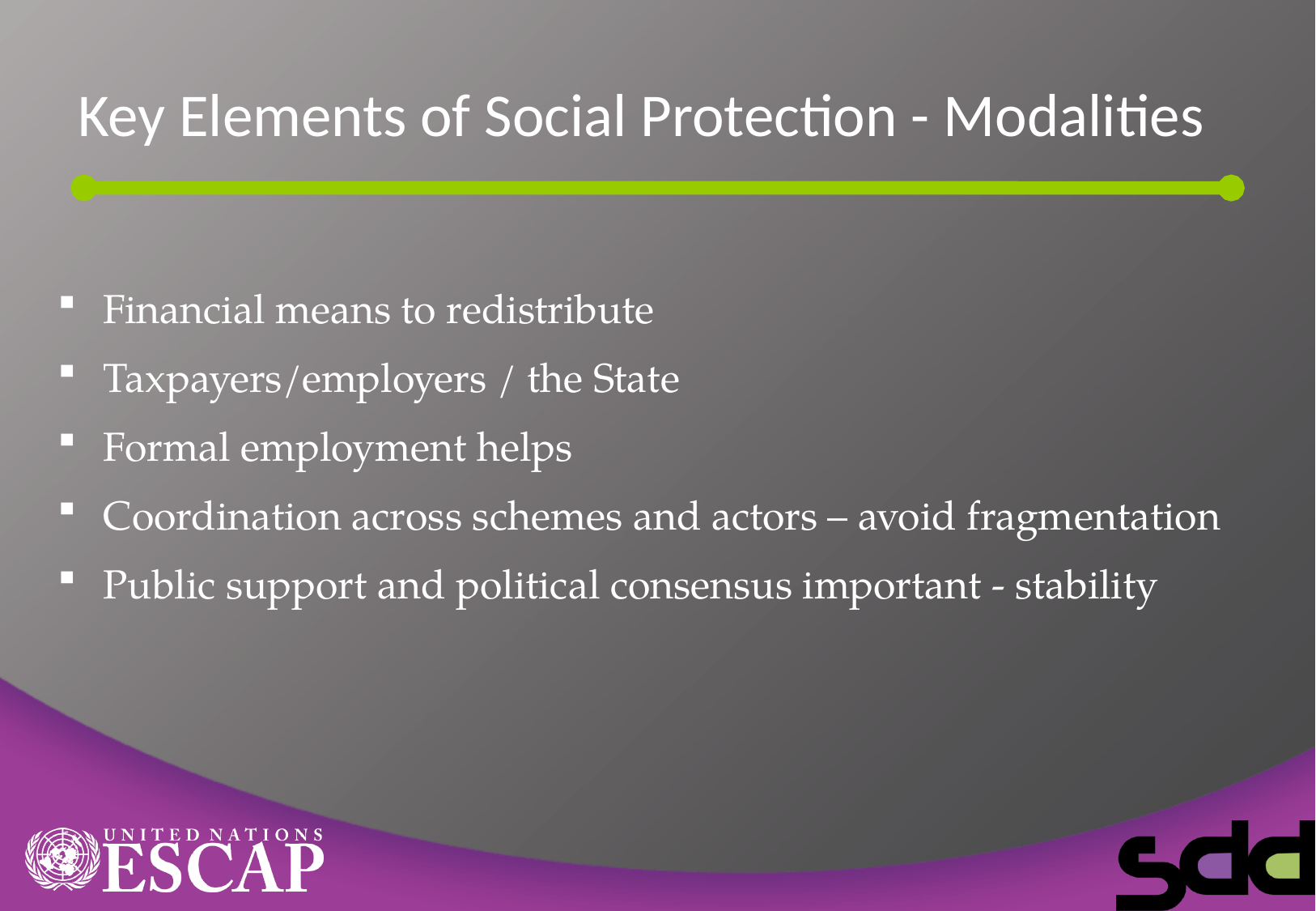

# Key Elements of Social Protection - Modalities
Financial means to redistribute
Taxpayers/employers / the State
Formal employment helps
Coordination across schemes and actors – avoid fragmentation
Public support and political consensus important - stability